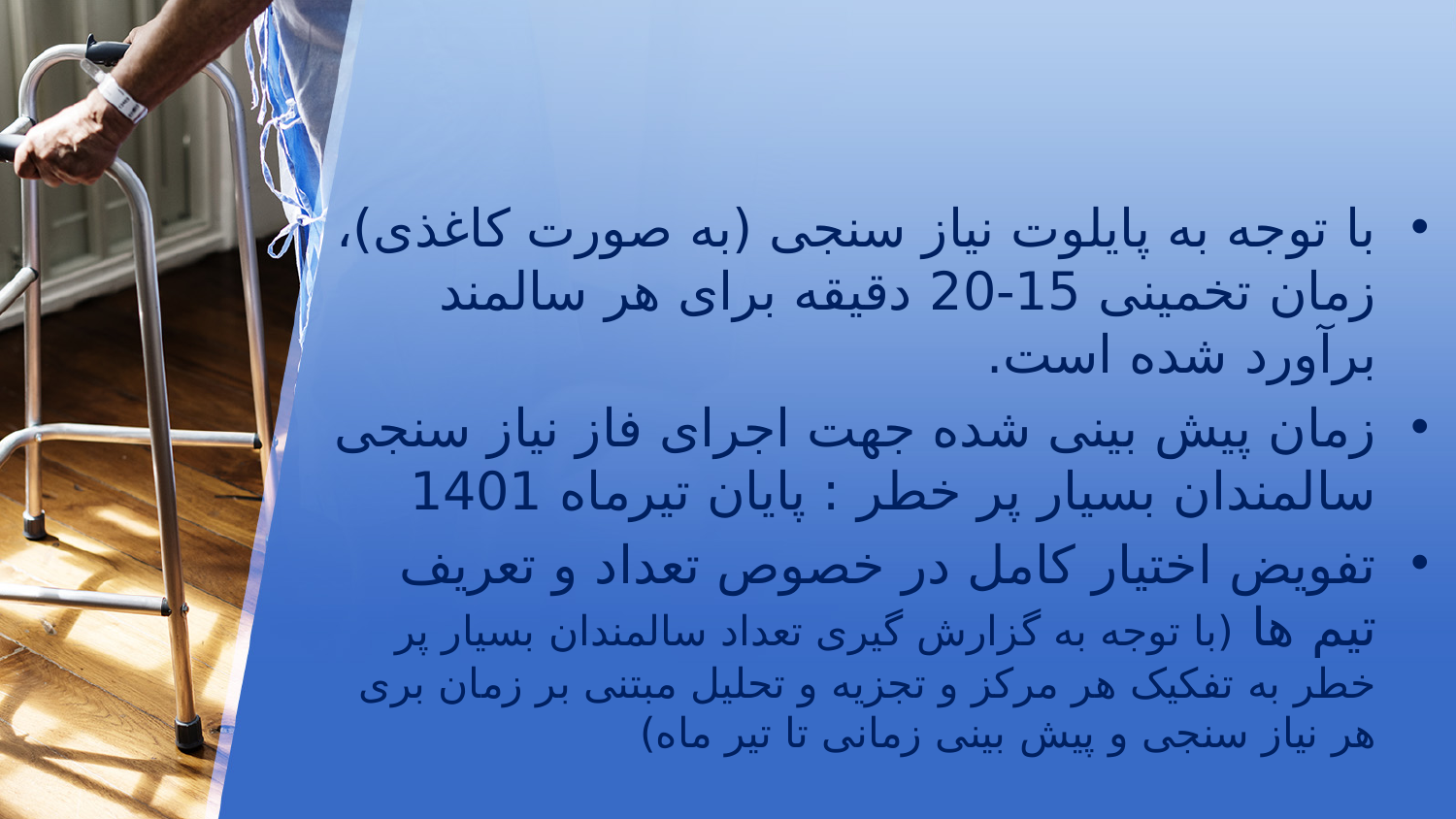

#
با توجه به پایلوت نیاز سنجی (به صورت کاغذی)، زمان تخمینی 15-20 دقیقه برای هر سالمند برآورد شده است.
زمان پیش بینی شده جهت اجرای فاز نیاز سنجی سالمندان بسیار پر خطر : پایان تیرماه 1401
تفویض اختیار کامل در خصوص تعداد و تعریف تیم ها (با توجه به گزارش گیری تعداد سالمندان بسیار پر خطر به تفکیک هر مرکز و تجزیه و تحلیل مبتنی بر زمان بری هر نیاز سنجی و پیش بینی زمانی تا تیر ماه)